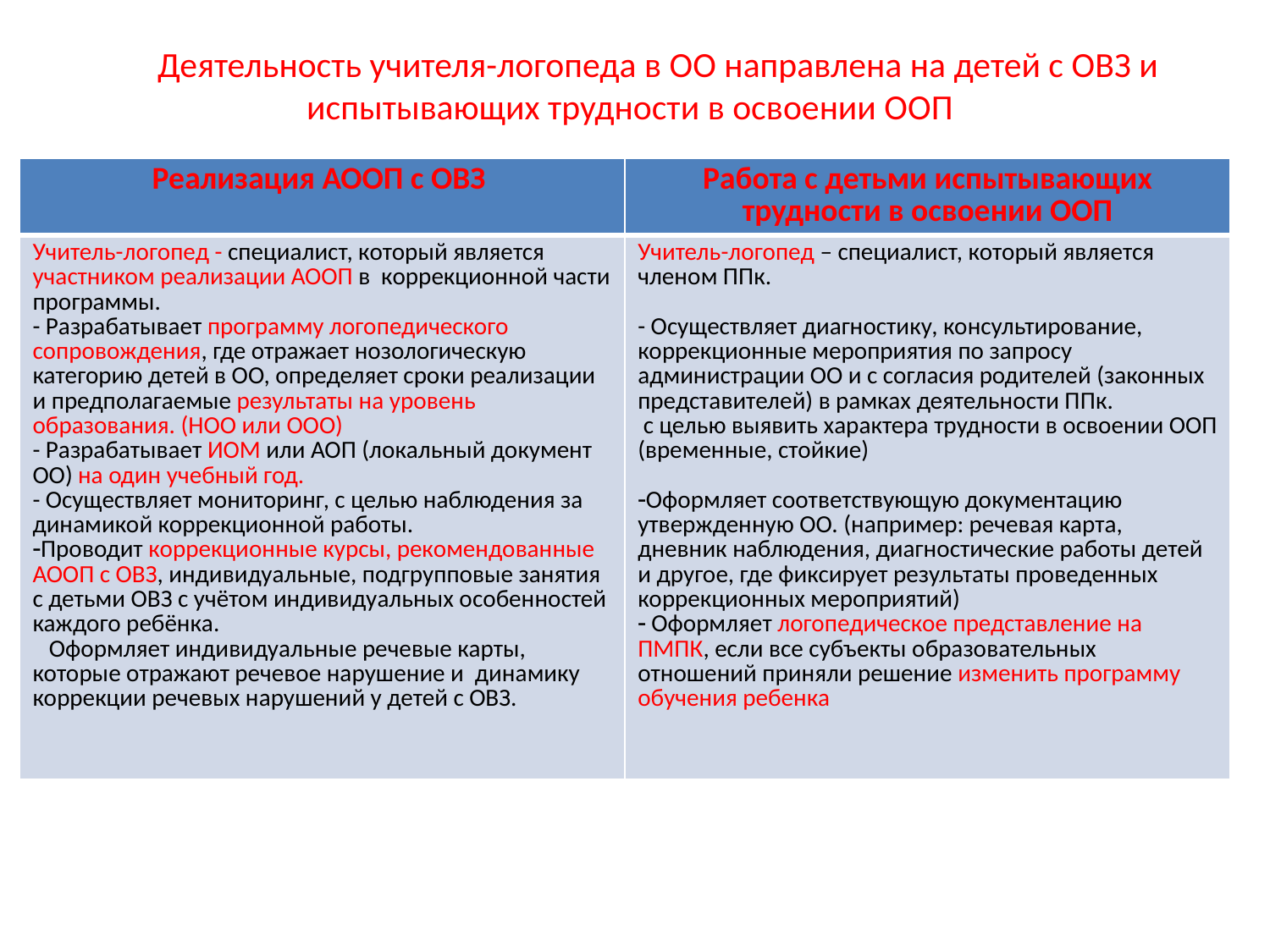

# Деятельность учителя-логопеда в ОО направлена на детей с ОВЗ и испытывающих трудности в освоении ООП
| Реализация АООП с ОВЗ | Работа с детьми испытывающих трудности в освоении ООП |
| --- | --- |
| Учитель-логопед - специалист, который является участником реализации АООП в коррекционной части программы. - Разрабатывает программу логопедического сопровождения, где отражает нозологическую категорию детей в ОО, определяет сроки реализации и предполагаемые результаты на уровень образования. (НОО или ООО) - Разрабатывает ИОМ или АОП (локальный документ ОО) на один учебный год. - Осуществляет мониторинг, с целью наблюдения за динамикой коррекционной работы. Проводит коррекционные курсы, рекомендованные АООП с ОВЗ, индивидуальные, подгрупповые занятия с детьми ОВЗ с учётом индивидуальных особенностей каждого ребёнка. Оформляет индивидуальные речевые карты, которые отражают речевое нарушение и динамику коррекции речевых нарушений у детей с ОВЗ. | Учитель-логопед – специалист, который является членом ППк. - Осуществляет диагностику, консультирование, коррекционные мероприятия по запросу администрации ОО и с согласия родителей (законных представителей) в рамках деятельности ППк. с целью выявить характера трудности в освоении ООП (временные, стойкие) Оформляет соответствующую документацию утвержденную ОО. (например: речевая карта, дневник наблюдения, диагностические работы детей и другое, где фиксирует результаты проведенных коррекционных мероприятий) Оформляет логопедическое представление на ПМПК, если все субъекты образовательных отношений приняли решение изменить программу обучения ребенка |